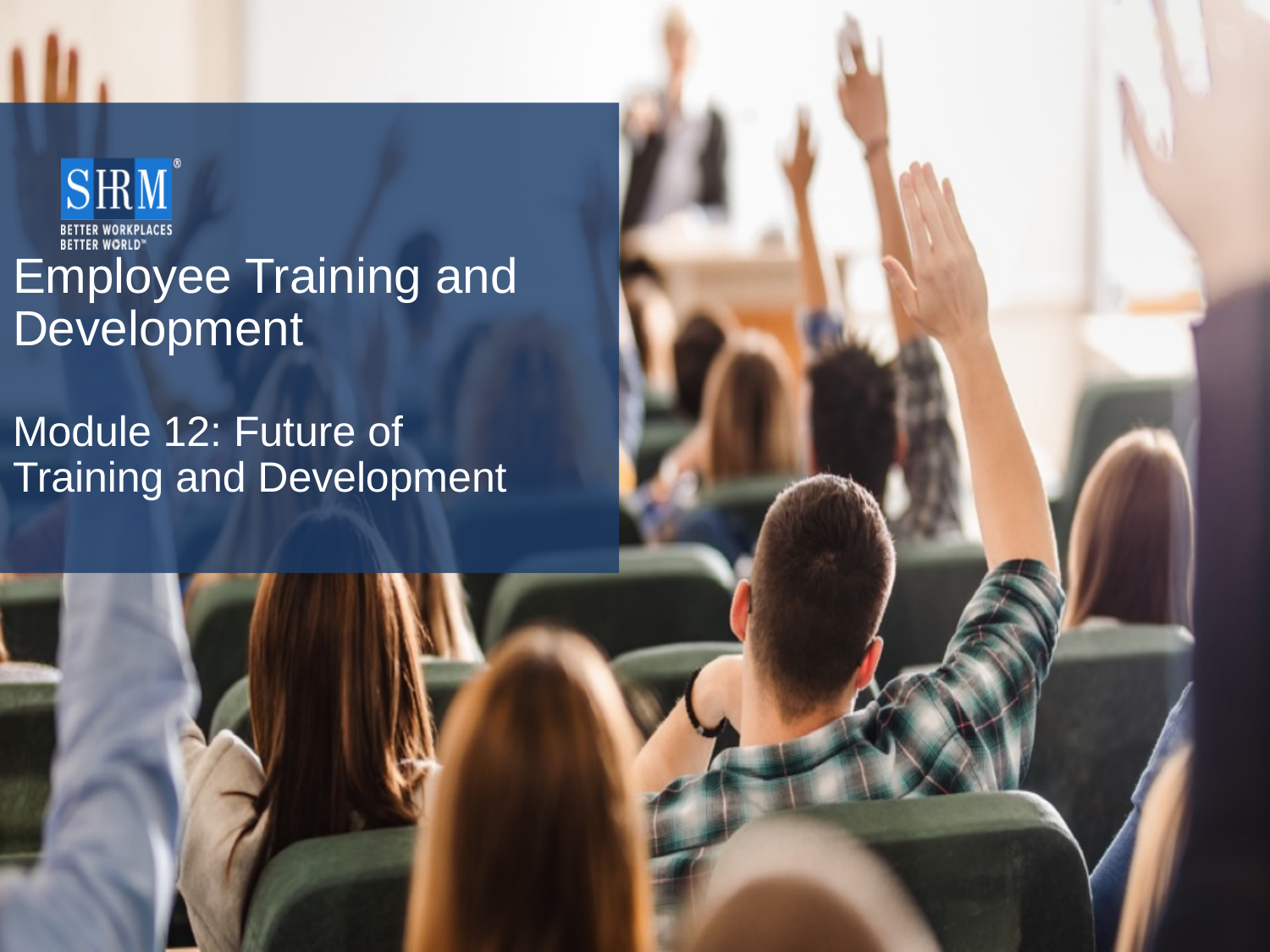

# Employee Training and Development Module 12: Future of Training and Development